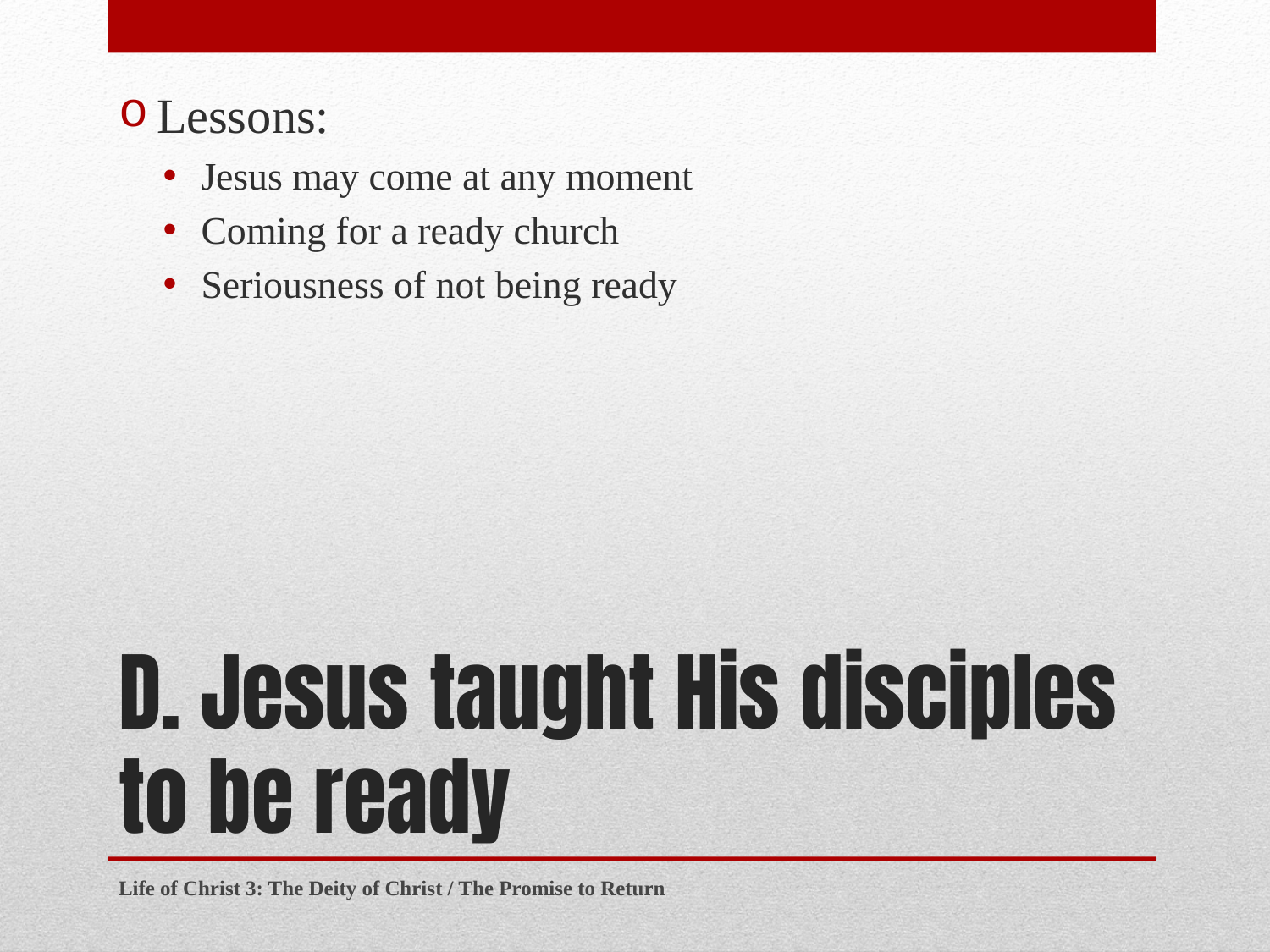

Lessons:
Jesus may come at any moment
Coming for a ready church
Seriousness of not being ready
# D. Jesus taught His disciples to be ready
Life of Christ 3: The Deity of Christ / The Promise to Return